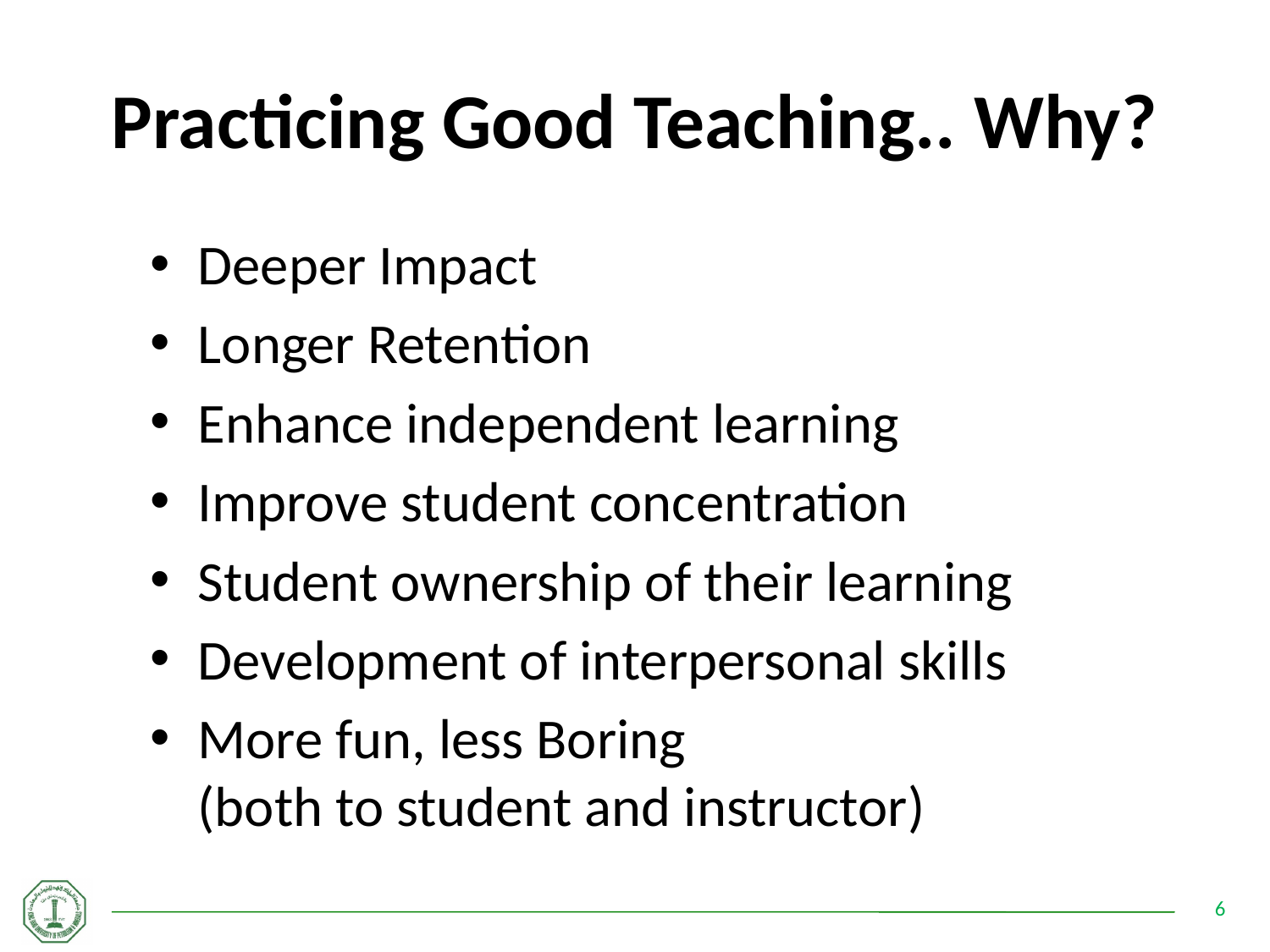

# Practicing Good Teaching.. Why?
Deeper Impact
Longer Retention
Enhance independent learning
Improve student concentration
Student ownership of their learning
Development of interpersonal skills
More fun, less Boring
(both to student and instructor)
6